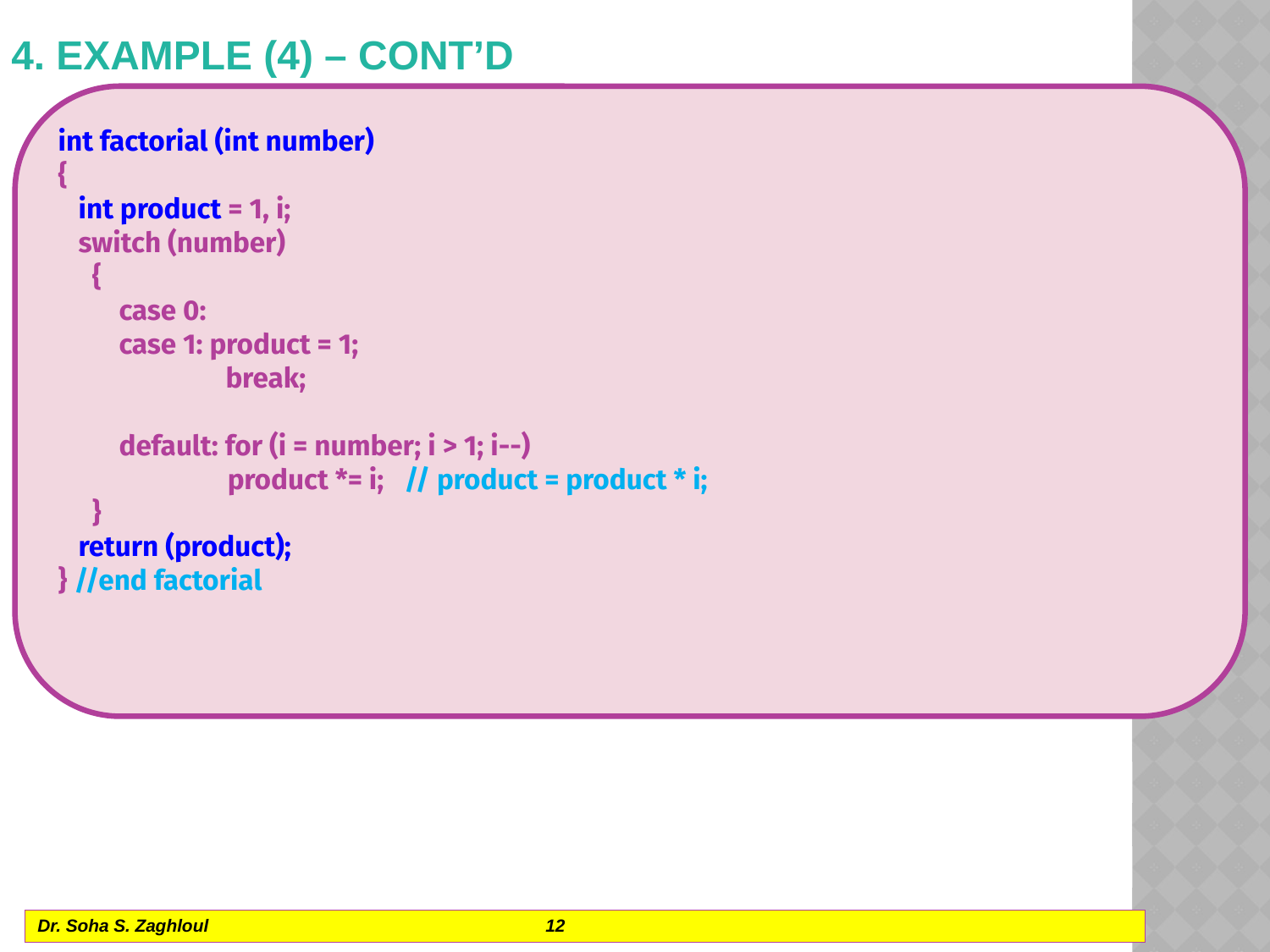

# 4. EXAMPLE (4) – cont’d

int factorial (int number)
{
   int product = 1, i;
   switch (number)
     {
         case 0:
         case 1: product = 1;
	      break;

         default: for (i = number; i > 1; i--)
                         product *= i;   // product = product * i;
     }
   return (product);
} //end factorial

Dr. Soha S. Zaghloul			12